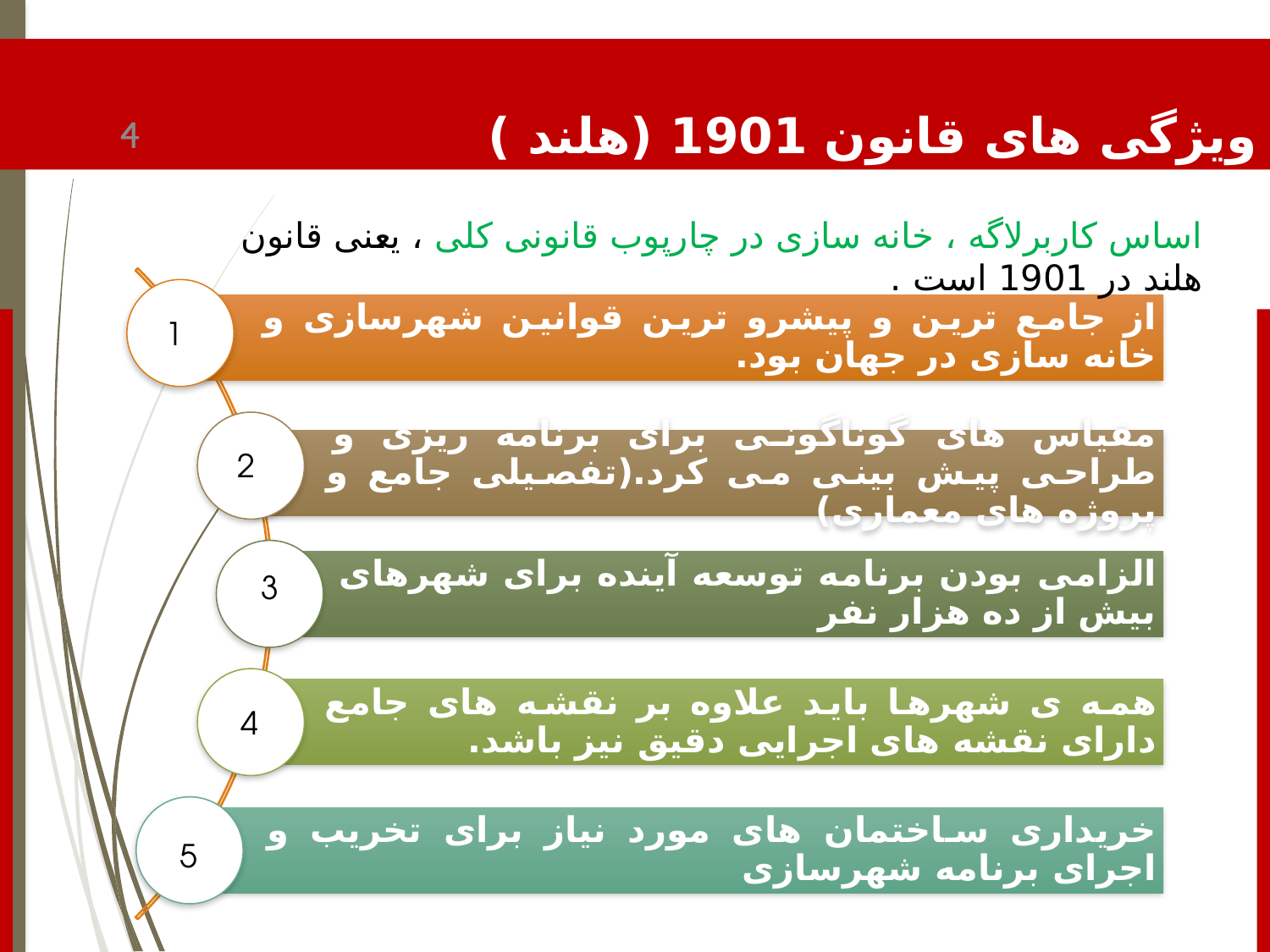

ویژگی های قانون 1901 (هلند )
4
اساس کاربرلاگه ، خانه سازی در چارپوب قانونی کلی ، یعنی قانون هلند در 1901 است .

از جامع ترین و پیشرو ترین قوانین شهرسازی و خانه سازی در جهان بود.
مقیاس های گوناگونی برای برنامه ریزی و طراحی پیش بینی می کرد.(تفصیلی جامع و پروژه های معماری)
الزامی بودن برنامه توسعه آینده برای شهرهای بیش از ده هزار نفر
همه ی شهرها باید علاوه بر نقشه های جامع دارای نقشه های اجرایی دقیق نیز باشد.
خریداری ساختمان های مورد نیاز برای تخریب و اجرای برنامه شهرسازی
1

2
3
4
5